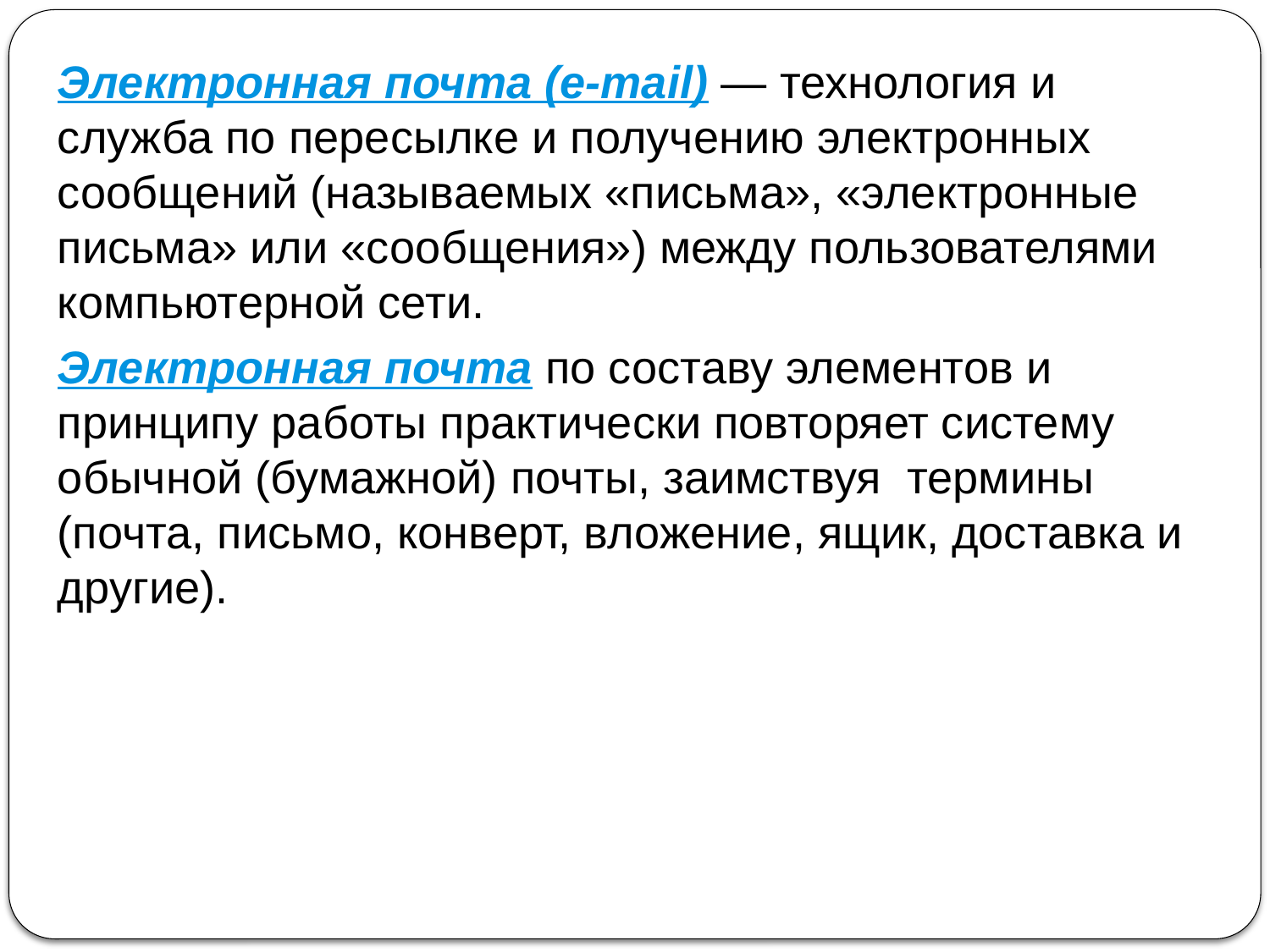

Электронная почта (e-mail) — технология и служба по пересылке и получению электронных сообщений (называемых «письма», «электронные письма» или «сообщения») между пользователями компьютерной сети.
Электронная почта по составу элементов и принципу работы практически повторяет систему обычной (бумажной) почты, заимствуя  термины (почта, письмо, конверт, вложение, ящик, доставка и другие).